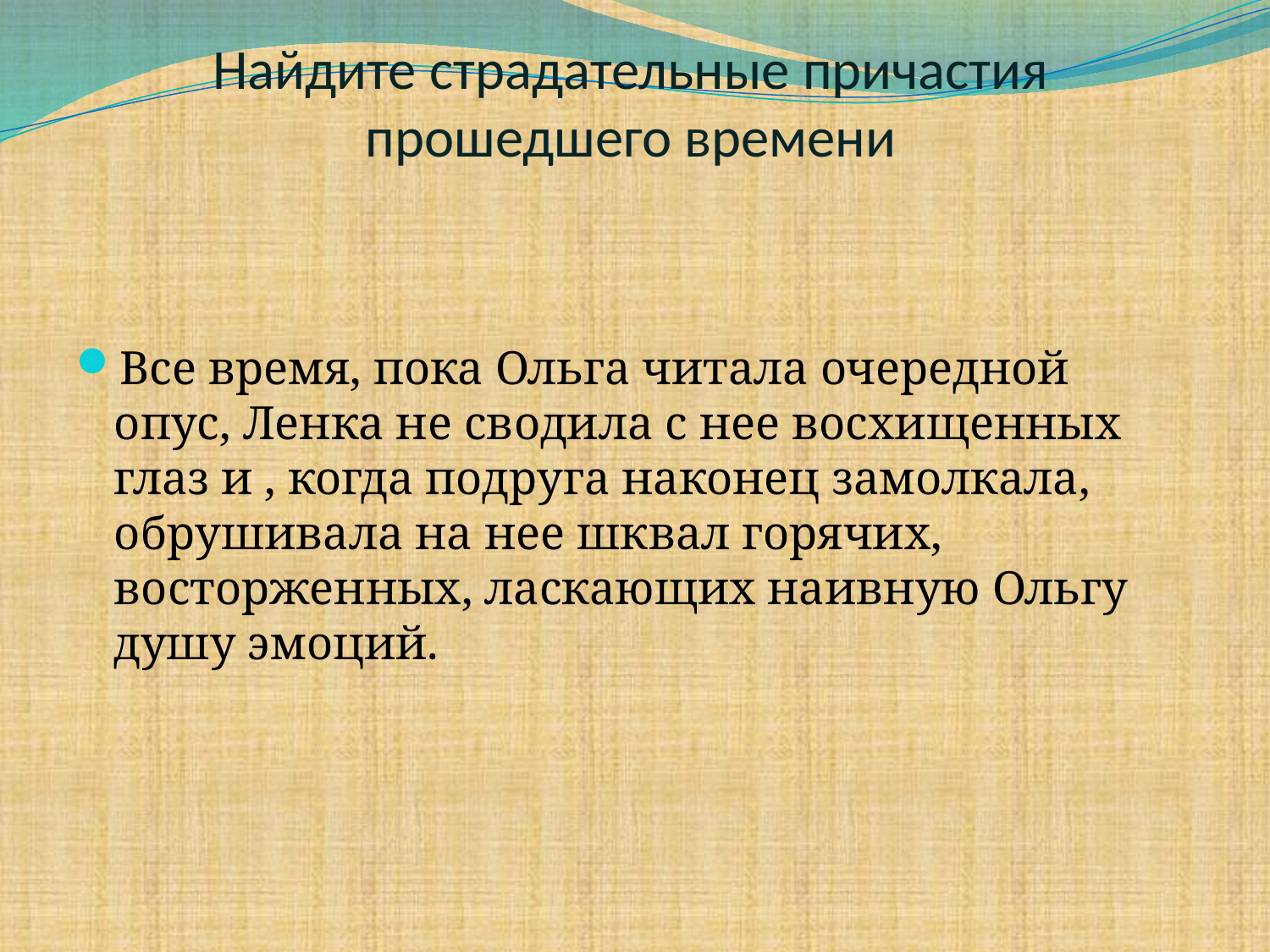

# Найдите страдательные причастия прошедшего времени

Все время, пока Ольга читала очередной опус, Ленка не сводила с нее восхищенных глаз и , когда подруга наконец замолкала, обрушивала на нее шквал горячих, восторженных, ласкающих наивную Ольгу душу эмоций.